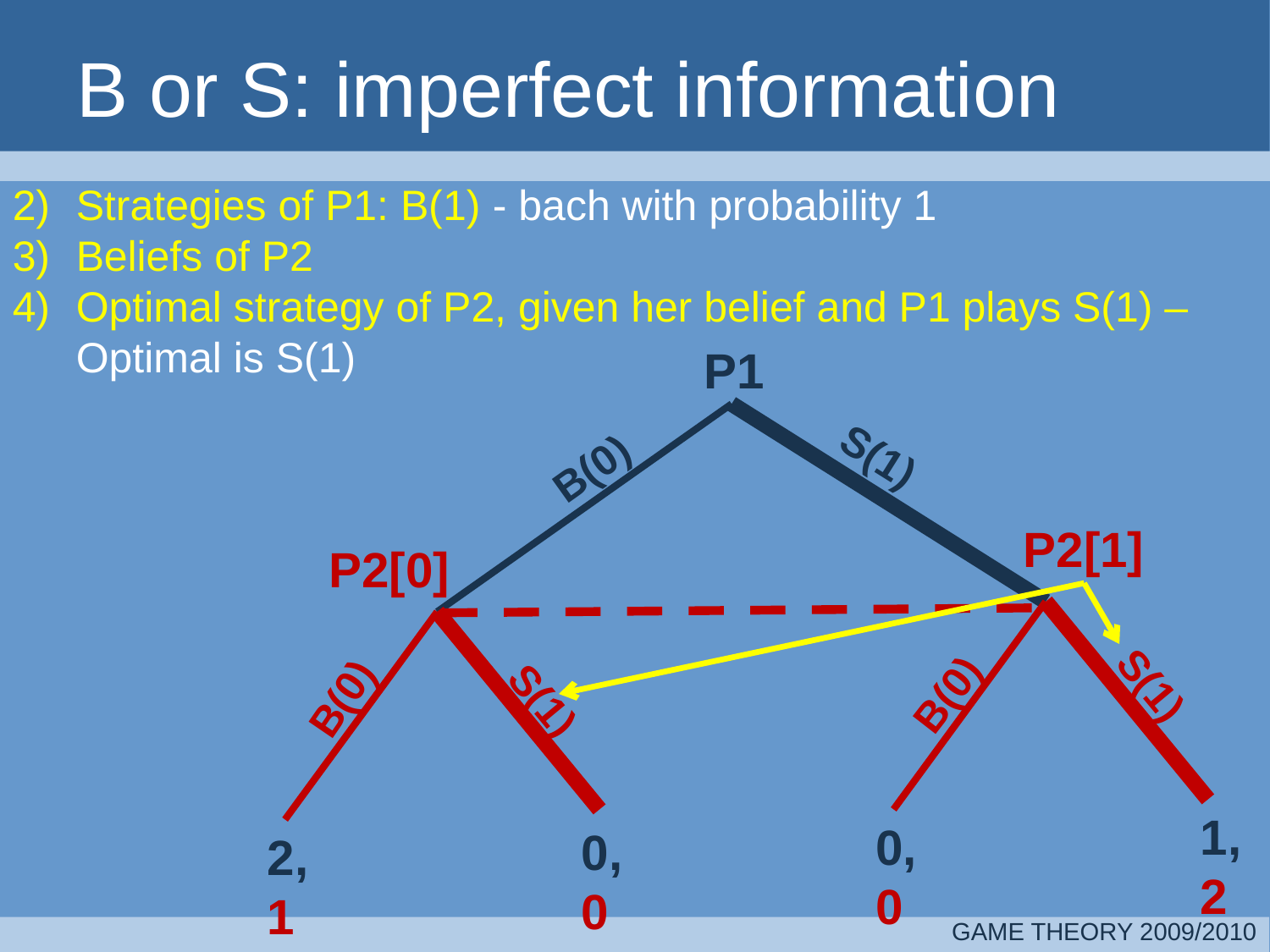

# B or S: imperfect information
Strategies of P1: B(1) - bach with probability 1
Beliefs of P2
Optimal strategy of P2, given her belief and P1 plays S(1) –	Optimal is S(1)

P1
B(0)
S(1)
P2[1]
P2[0]
S(1)
B(0)
B(0)
S(1)
1,
2
0,
0
0,
0
2,
1
GAME THEORY 2009/2010